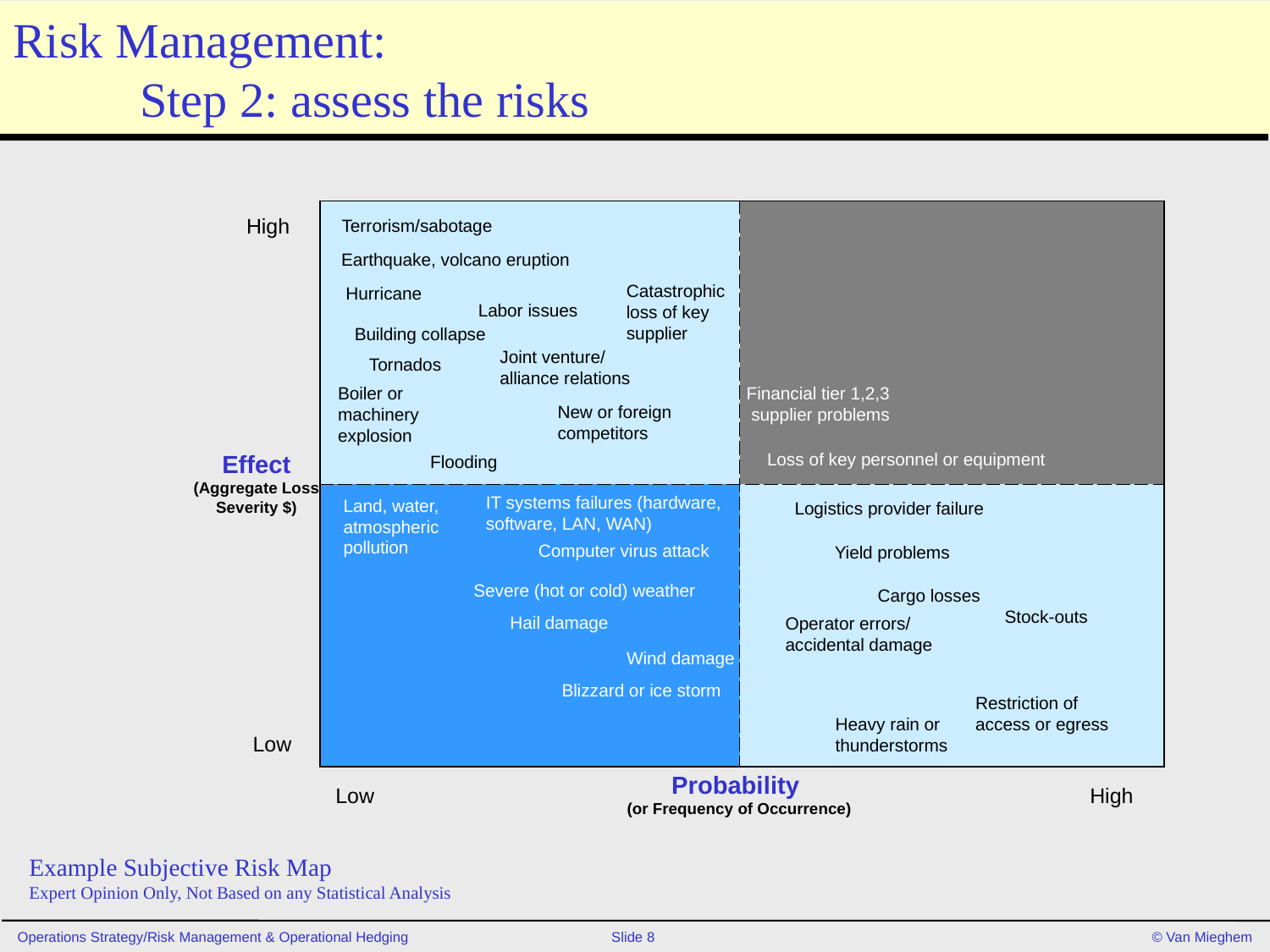

# Risk Management: Step 2: assess the risks

|  |  |
| --- | --- |
|  |  |
High
Terrorism/sabotage

Earthquake, volcano eruption

Catastrophic loss of key supplier
Hurricane
Labor issues
Building collapse
Joint venture/
alliance relations
Tornados
Boiler or machinery explosion
Financial tier 1,2,3
supplier problems
New or foreign competitors
Loss of key personnel or equipment
Effect
(Aggregate Loss Severity $)
Flooding
IT systems failures (hardware, software, LAN, WAN)
Land, water, atmospheric pollution
Logistics provider failure
Computer virus attack
Yield problems
Severe (hot or cold) weather
Cargo losses
	Stock-outs
Hail damage
Operator errors/
accidental damage
Wind damage
Blizzard or ice storm
Restriction of
access or egress
Heavy rain or
thunderstorms
Low
Probability
(or Frequency of Occurrence)
Low
High
Example Subjective Risk Map
Expert Opinion Only, Not Based on any Statistical Analysis